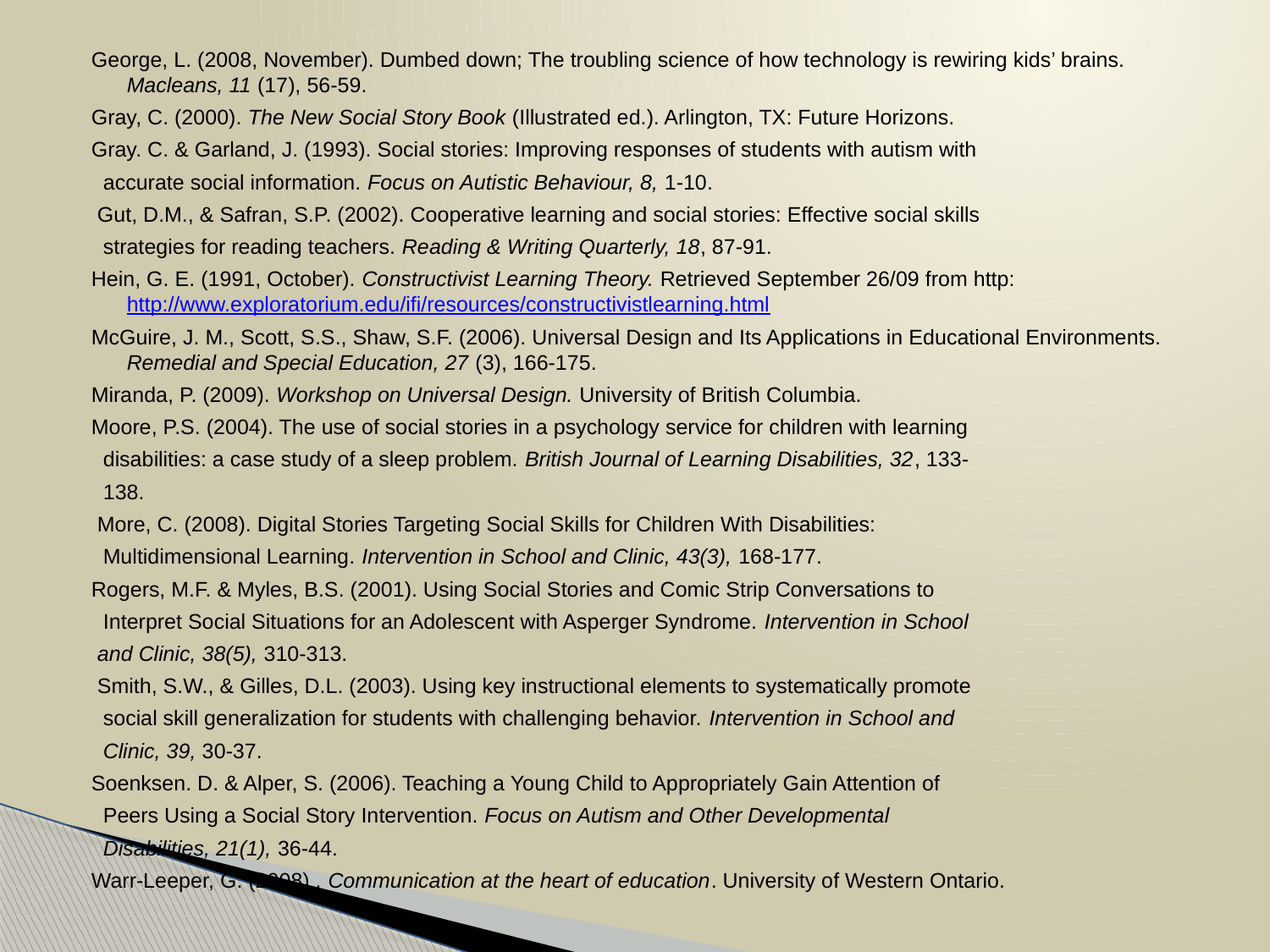

#
George, L. (2008, November). Dumbed down; The troubling science of how technology is rewiring kids’ brains. Macleans, 11 (17), 56-59.
Gray, C. (2000). The New Social Story Book (Illustrated ed.). Arlington, TX: Future Horizons.
Gray. C. & Garland, J. (1993). Social stories: Improving responses of students with autism with
  accurate social information. Focus on Autistic Behaviour, 8, 1-10.
 Gut, D.M., & Safran, S.P. (2002). Cooperative learning and social stories: Effective social skills
  strategies for reading teachers. Reading & Writing Quarterly, 18, 87-91.
Hein, G. E. (1991, October). Constructivist Learning Theory. Retrieved September 26/09 from http: http://www.exploratorium.edu/ifi/resources/constructivistlearning.html
McGuire, J. M., Scott, S.S., Shaw, S.F. (2006). Universal Design and Its Applications in Educational Environments. Remedial and Special Education, 27 (3), 166-175.
Miranda, P. (2009). Workshop on Universal Design. University of British Columbia.
Moore, P.S. (2004). The use of social stories in a psychology service for children with learning
  disabilities: a case study of a sleep problem. British Journal of Learning Disabilities, 32, 133-
  138.
 More, C. (2008). Digital Stories Targeting Social Skills for Children With Disabilities:
  Multidimensional Learning. Intervention in School and Clinic, 43(3), 168-177.
Rogers, M.F. & Myles, B.S. (2001). Using Social Stories and Comic Strip Conversations to
  Interpret Social Situations for an Adolescent with Asperger Syndrome. Intervention in School
 and Clinic, 38(5), 310-313.
 Smith, S.W., & Gilles, D.L. (2003). Using key instructional elements to systematically promote
  social skill generalization for students with challenging behavior. Intervention in School and
  Clinic, 39, 30-37.
Soenksen. D. & Alper, S. (2006). Teaching a Young Child to Appropriately Gain Attention of
  Peers Using a Social Story Intervention. Focus on Autism and Other Developmental
  Disabilities, 21(1), 36-44.
Warr-Leeper, G. (2008) . Communication at the heart of education. University of Western Ontario.